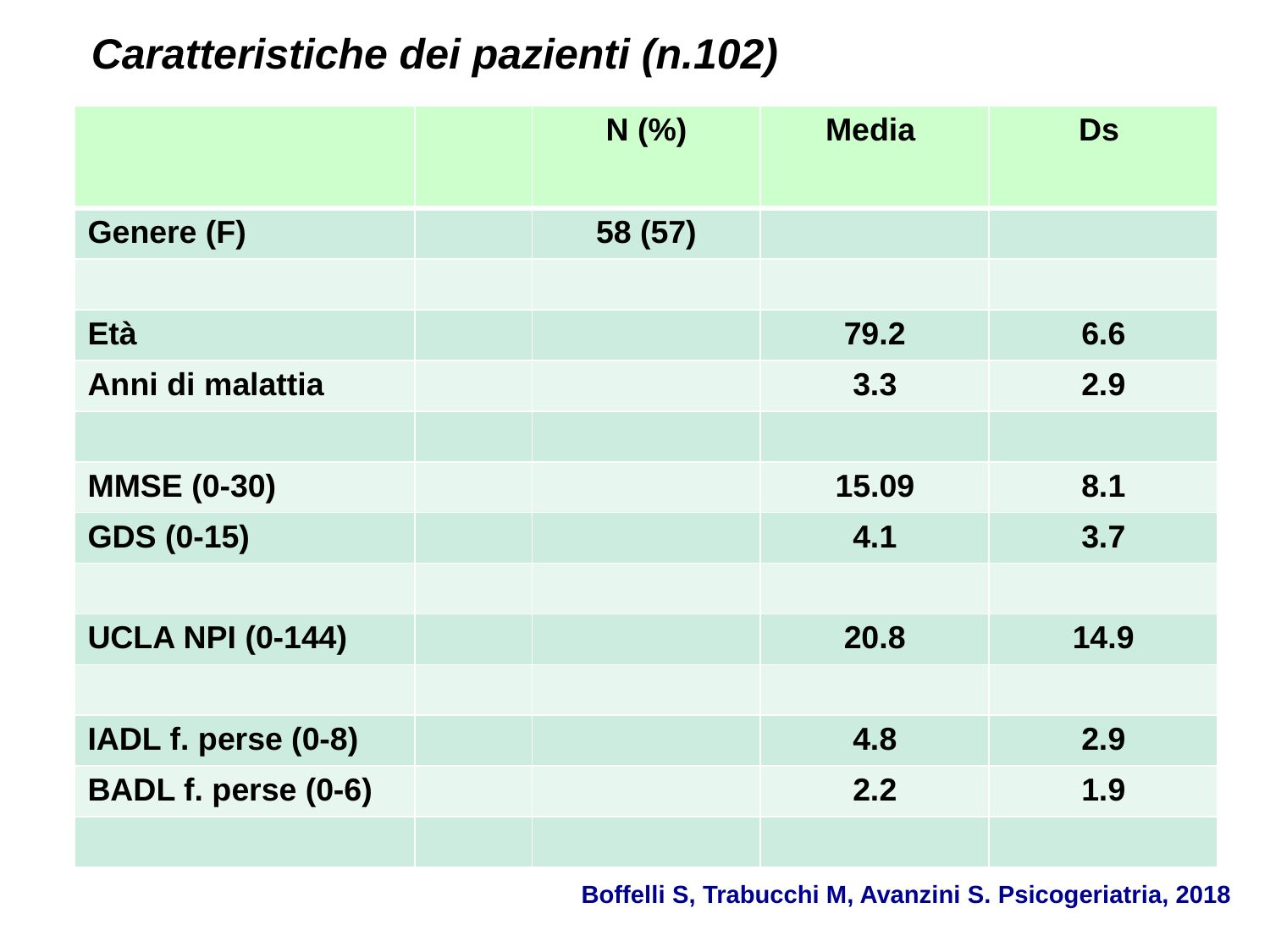

# Caratteristiche dei pazienti (n.102)
|  |  | N (%) | Media | Ds |
| --- | --- | --- | --- | --- |
| Genere (F) |  | 58 (57) |  |  |
|  |  |  |  |  |
| Età |  |  | 79.2 | 6.6 |
| Anni di malattia |  |  | 3.3 | 2.9 |
|  |  |  |  |  |
| MMSE (0-30) |  |  | 15.09 | 8.1 |
| GDS (0-15) |  |  | 4.1 | 3.7 |
|  |  |  |  |  |
| UCLA NPI (0-144) |  |  | 20.8 | 14.9 |
|  |  |  |  |  |
| IADL f. perse (0-8) |  |  | 4.8 | 2.9 |
| BADL f. perse (0-6) |  |  | 2.2 | 1.9 |
|  |  |  |  |  |
Boffelli S, Trabucchi M, Avanzini S. Psicogeriatria, 2018